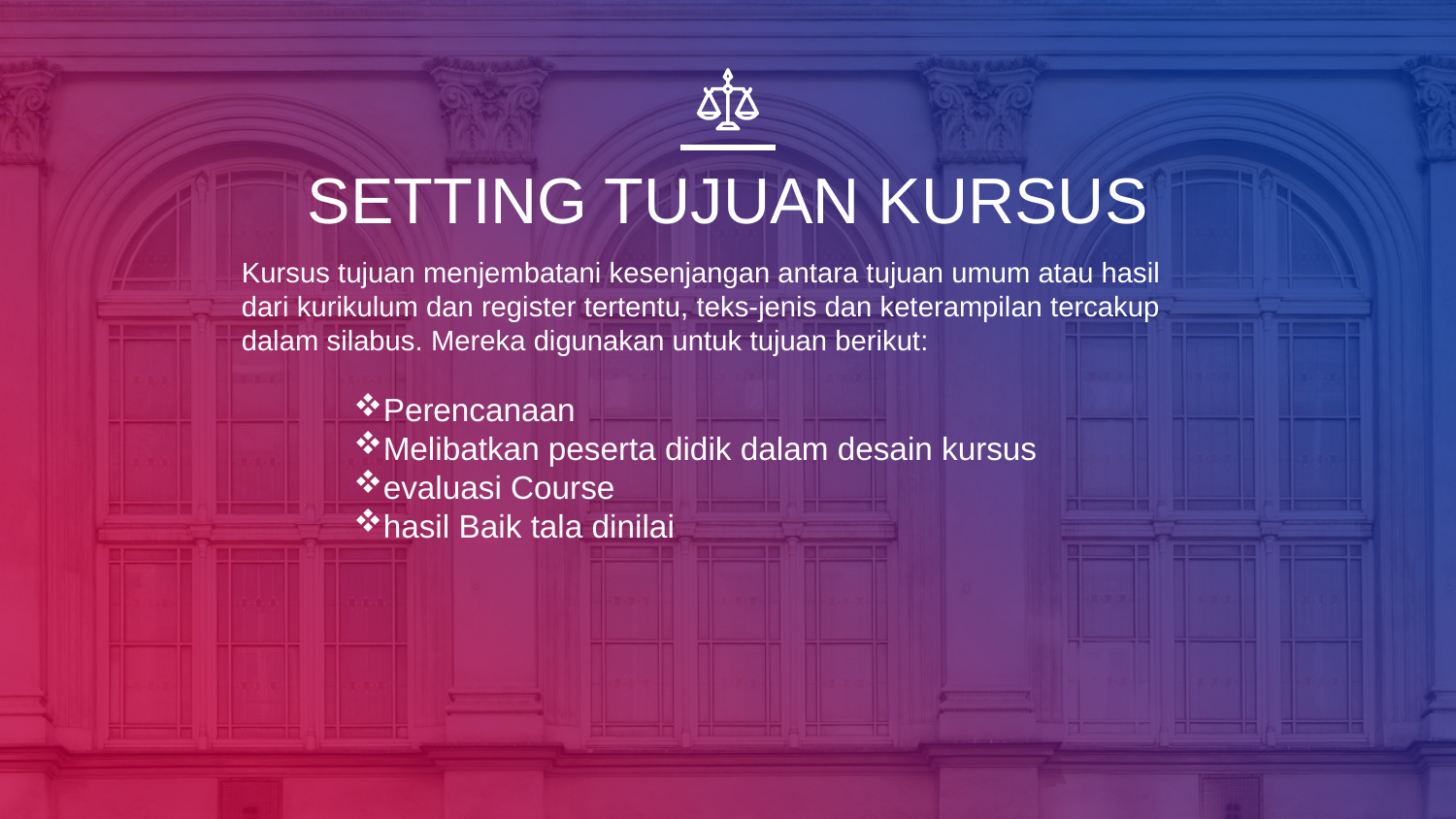

# SETTING TUJUAN KURSUS
Kursus tujuan menjembatani kesenjangan antara tujuan umum atau hasil dari kurikulum dan register tertentu, teks-jenis dan keterampilan tercakup dalam silabus. Mereka digunakan untuk tujuan berikut:
Perencanaan
Melibatkan peserta didik dalam desain kursus
evaluasi Course
hasil Baik tala dinilai